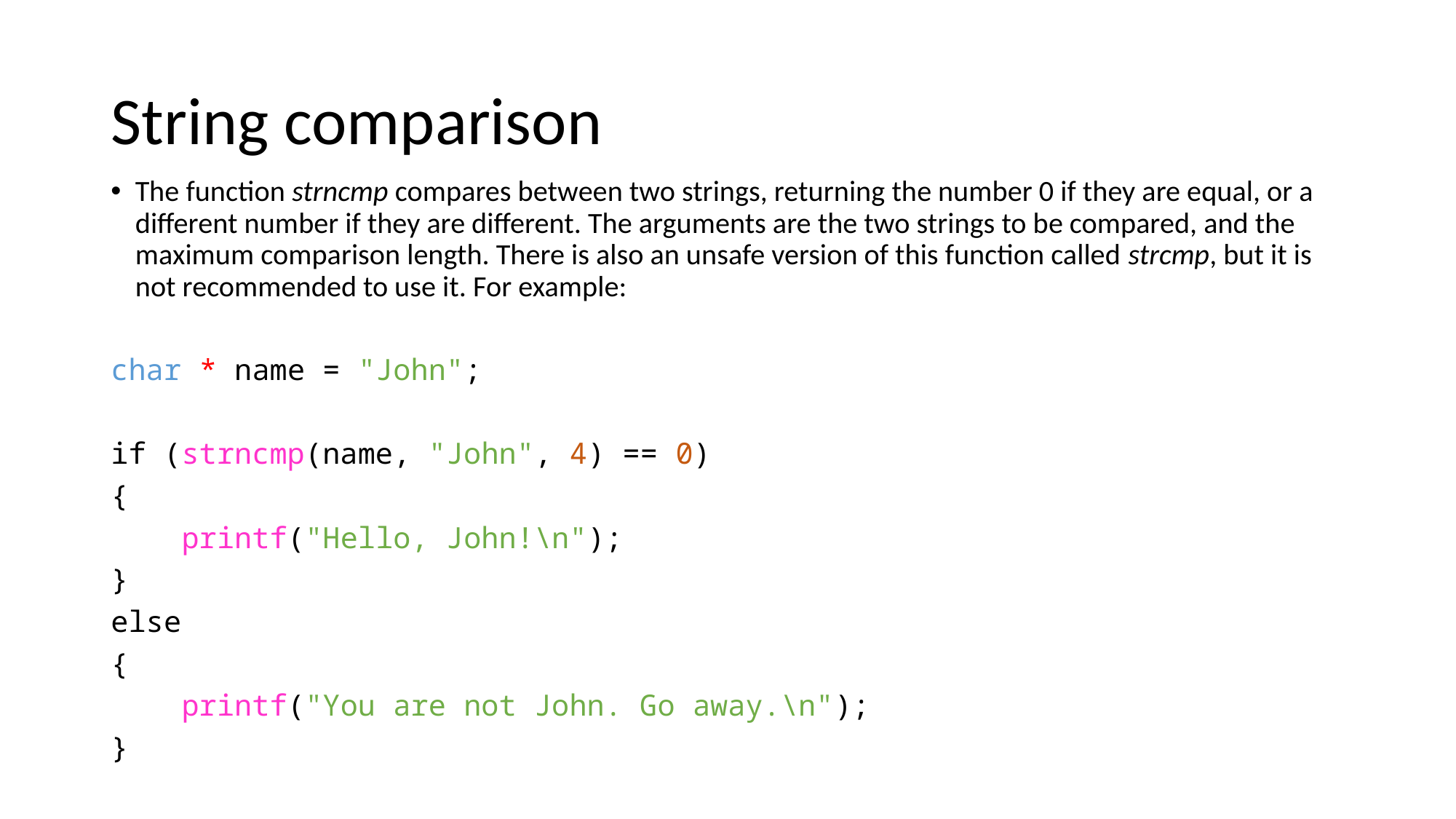

# String comparison
The function strncmp compares between two strings, returning the number 0 if they are equal, or a different number if they are different. The arguments are the two strings to be compared, and the maximum comparison length. There is also an unsafe version of this function called strcmp, but it is not recommended to use it. For example:

char * name = "John";

if (strncmp(name, "John", 4) == 0)
{
    printf("Hello, John!\n");
}
else
{
    printf("You are not John. Go away.\n");
}